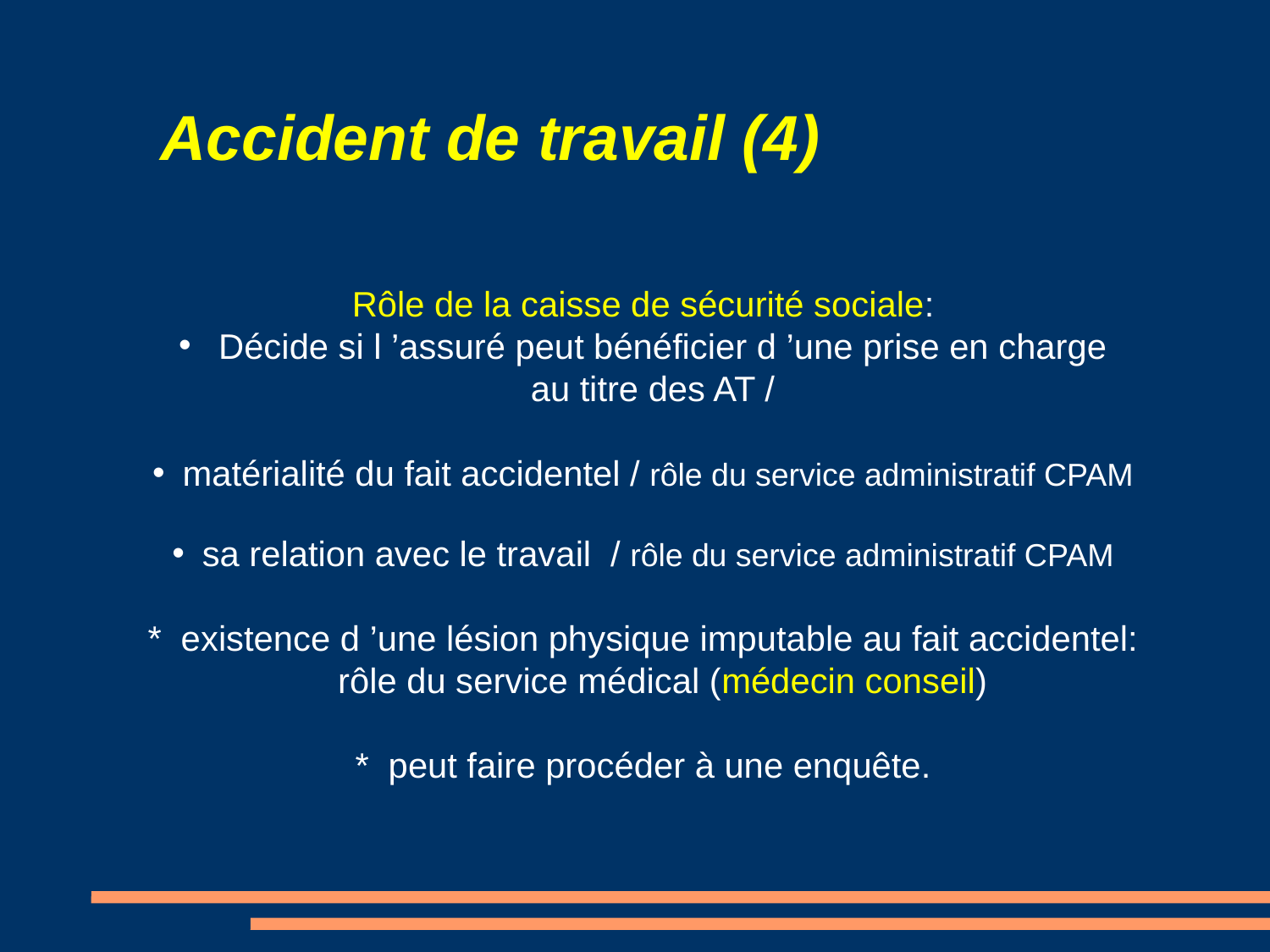

# Accident de travail (4)‏
Rôle de la caisse de sécurité sociale:
 Décide si l ’assuré peut bénéficier d ’une prise en charge
   au titre des AT /

matérialité du fait accidentel / rôle du service administratif CPAM

sa relation avec le travail  / rôle du service administratif CPAM

*  existence d ’une lésion physique imputable au fait accidentel:
    rôle du service médical (médecin conseil)‏

*  peut faire procéder à une enquête.